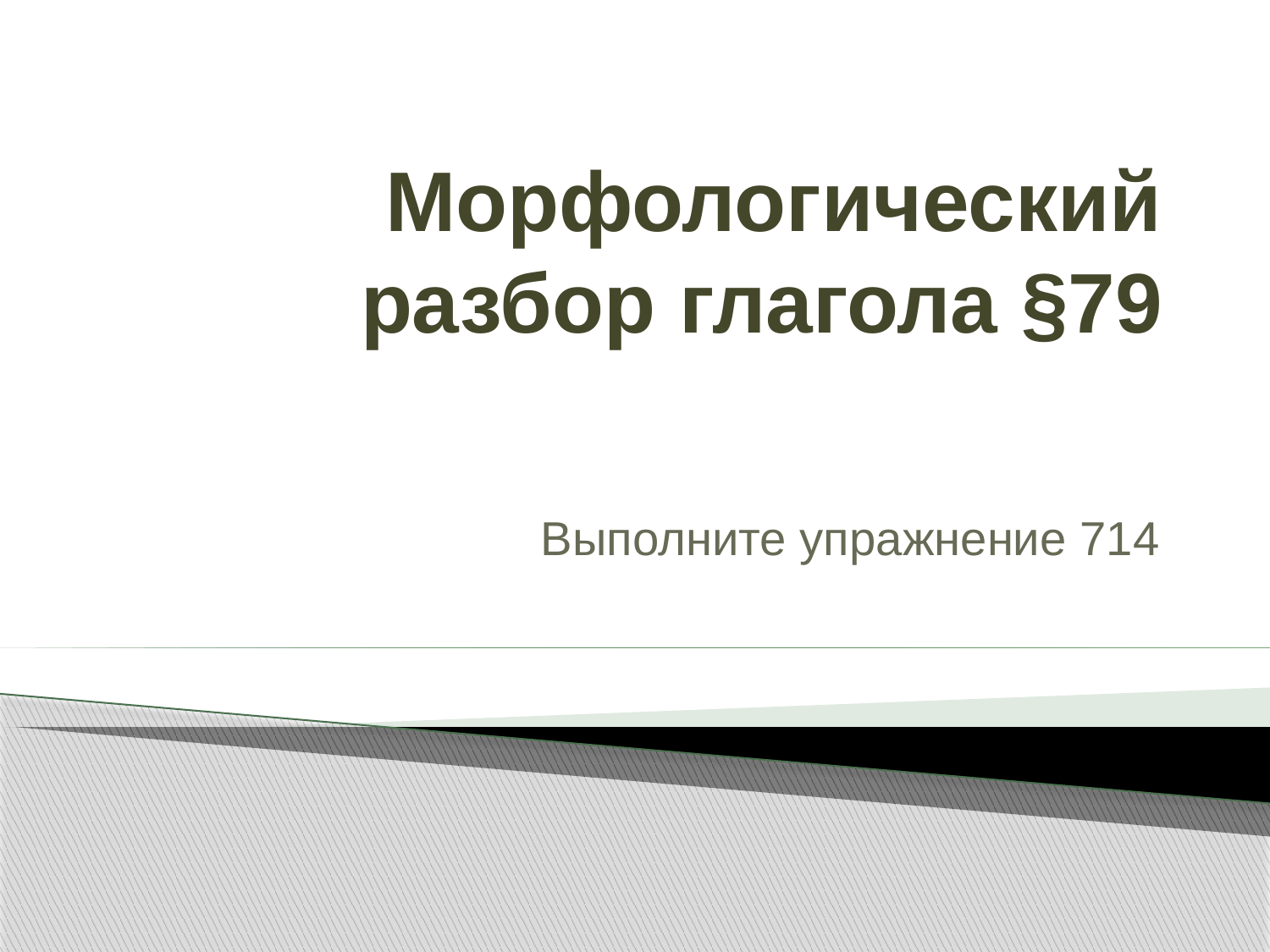

# Морфологический разбор глагола §79
Выполните упражнение 714